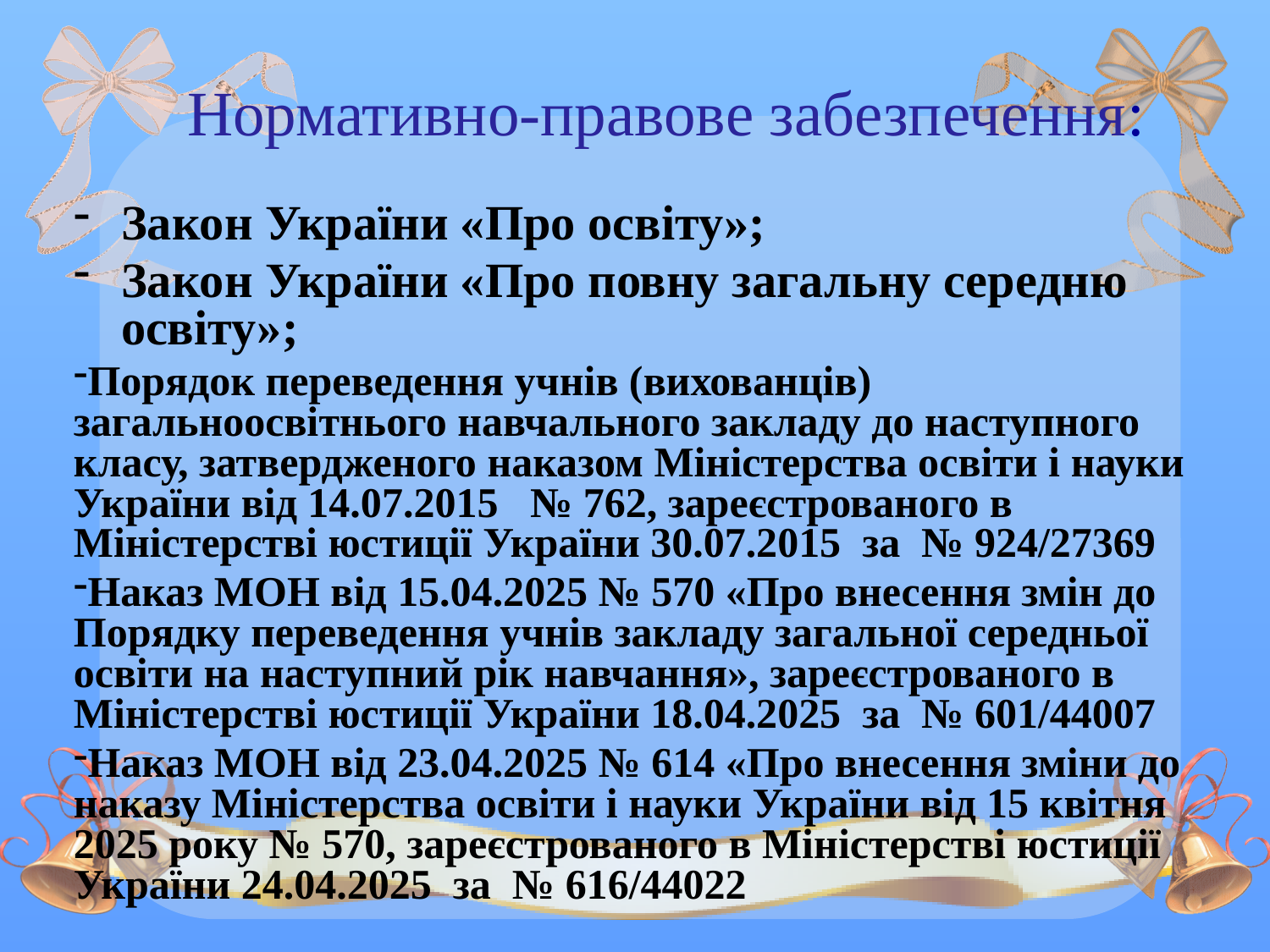

Нормативно-правове забезпечення:
Закон України «Про освіту»;
Закон України «Про повну загальну середню освіту»;
Порядок переведення учнів (вихованців) загальноосвітнього навчального закладу до наступного класу, затвердженого наказом Міністерства освіти і науки України від 14.07.2015   № 762, зареєстрованого в Міністерстві юстиції України 30.07.2015  за  № 924/27369
Наказ МОН від 15.04.2025 № 570 «Про внесення змін до Порядку переведення учнів закладу загальної середньої освіти на наступний рік навчання», зареєстрованого в Міністерстві юстиції України 18.04.2025  за  № 601/44007
Наказ МОН від 23.04.2025 № 614 «Про внесення зміни до наказу Міністерства освіти і науки України від 15 квітня 2025 року № 570, зареєстрованого в Міністерстві юстиції України 24.04.2025  за  № 616/44022